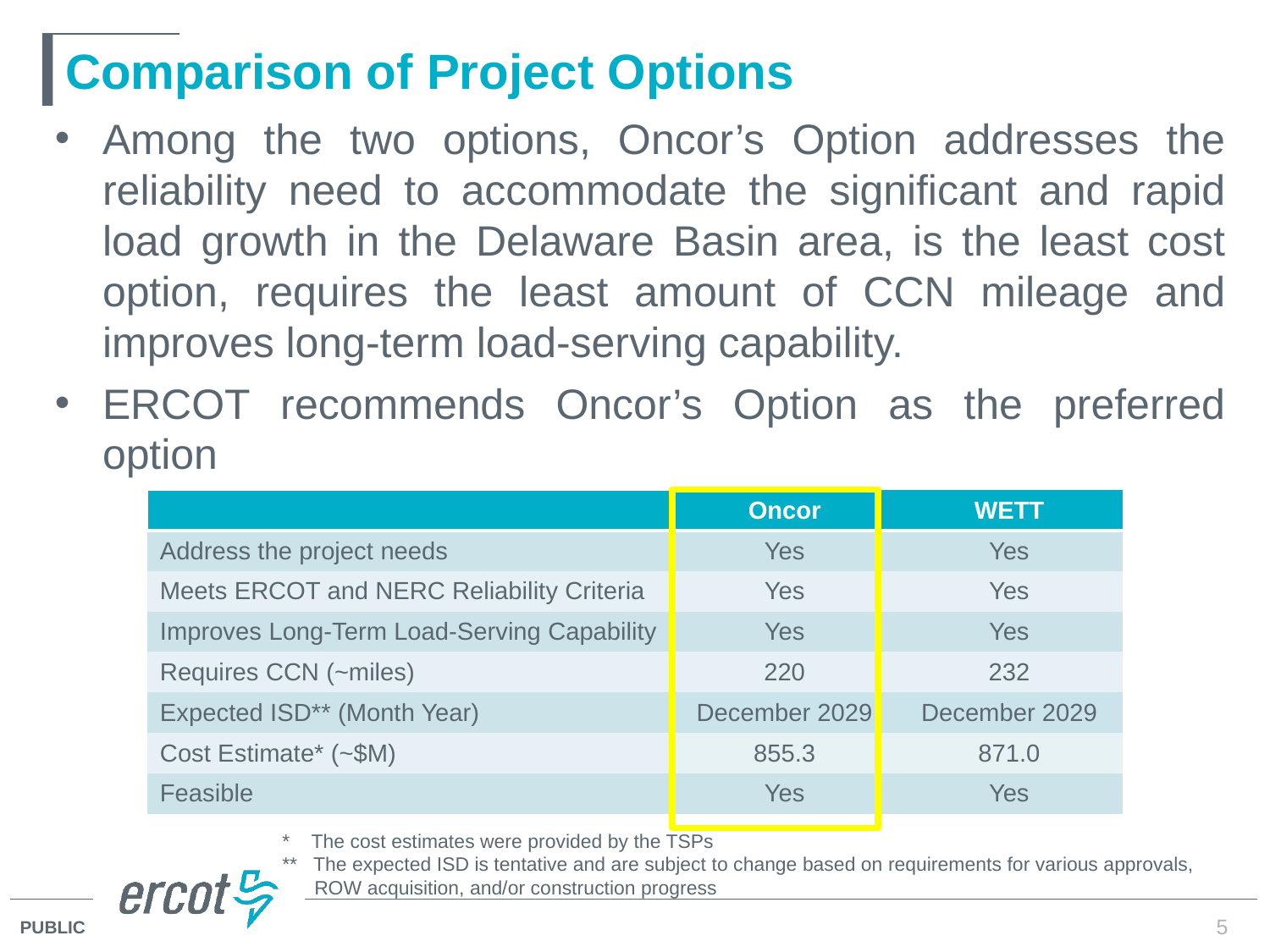

# Comparison of Project Options
Among the two options, Oncor’s Option addresses the reliability need to accommodate the significant and rapid load growth in the Delaware Basin area, is the least cost option, requires the least amount of CCN mileage and improves long-term load-serving capability.
ERCOT recommends Oncor’s Option as the preferred option

|  | Oncor | WETT |
| --- | --- | --- |
| Address the project needs | Yes | Yes |
| Meets ERCOT and NERC Reliability Criteria | Yes | Yes |
| Improves Long-Term Load-Serving Capability | Yes | Yes |
| Requires CCN (~miles) | 220 | 232 |
| Expected ISD\*\* (Month Year) | December 2029 | December 2029 |
| Cost Estimate\* (~$M) | 855.3 | 871.0 |
| Feasible | Yes | Yes |
*    The cost estimates were provided by the TSPs
**   The expected ISD is tentative and are subject to change based on requirements for various approvals, ROW acquisition, and/or construction progress
5